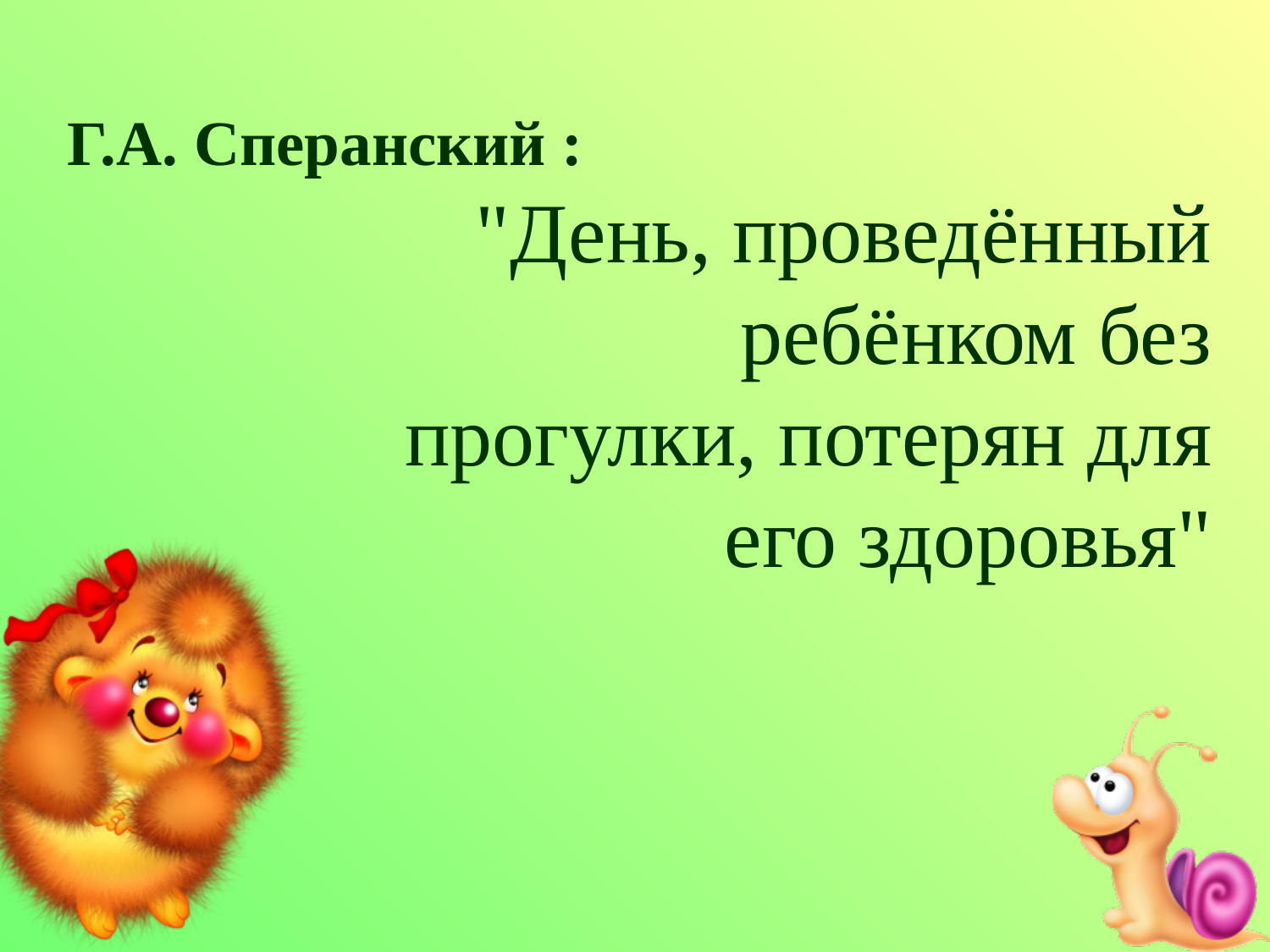

Г.А. Сперанский :
"День, проведённый
ребёнком без
прогулки, потерян для
его здоровья"